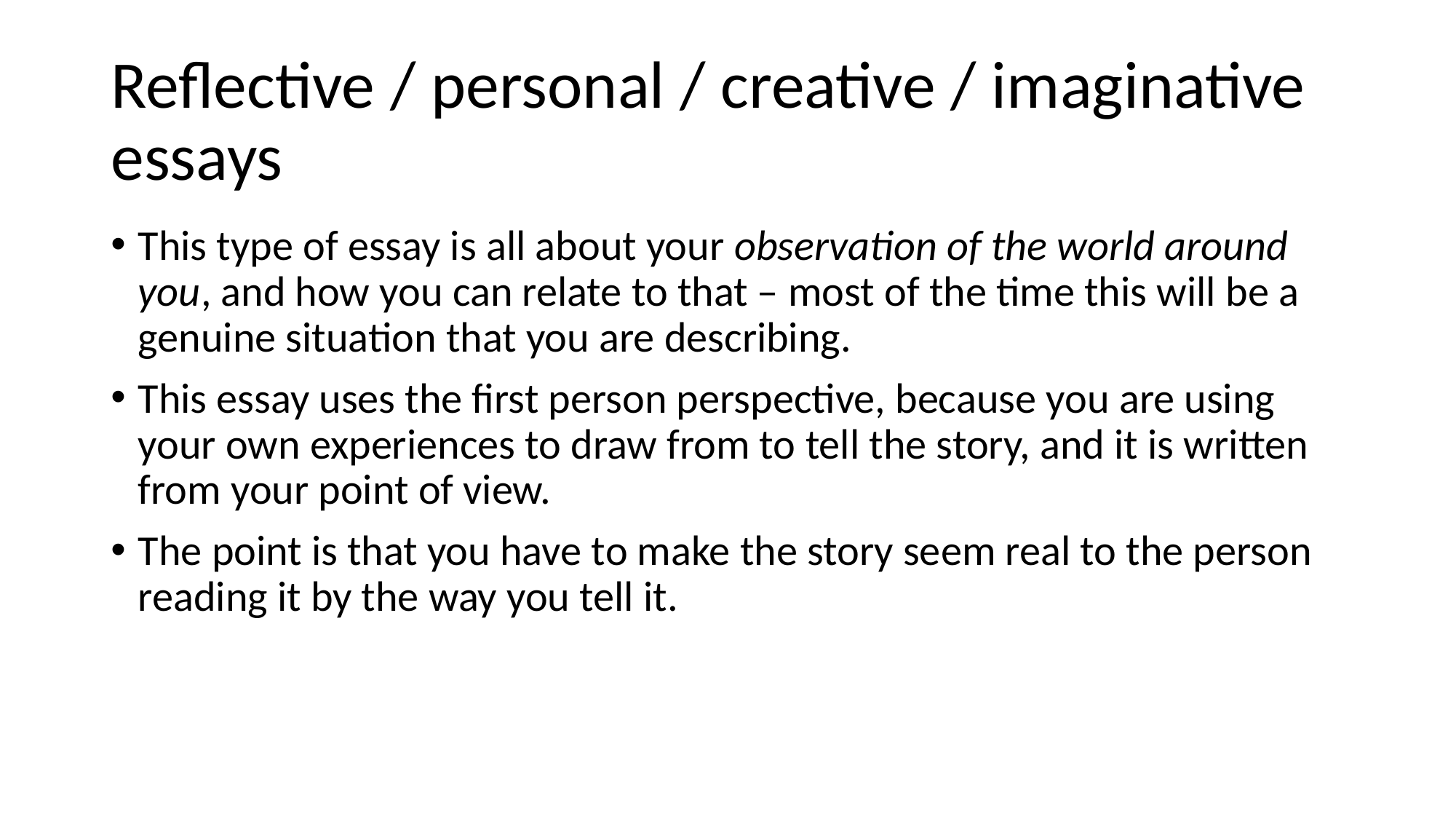

# Reflective / personal / creative / imaginative essays
This type of essay is all about your observation of the world around you, and how you can relate to that – most of the time this will be a genuine situation that you are describing.
This essay uses the first person perspective, because you are using your own experiences to draw from to tell the story, and it is written from your point of view.
The point is that you have to make the story seem real to the person reading it by the way you tell it.